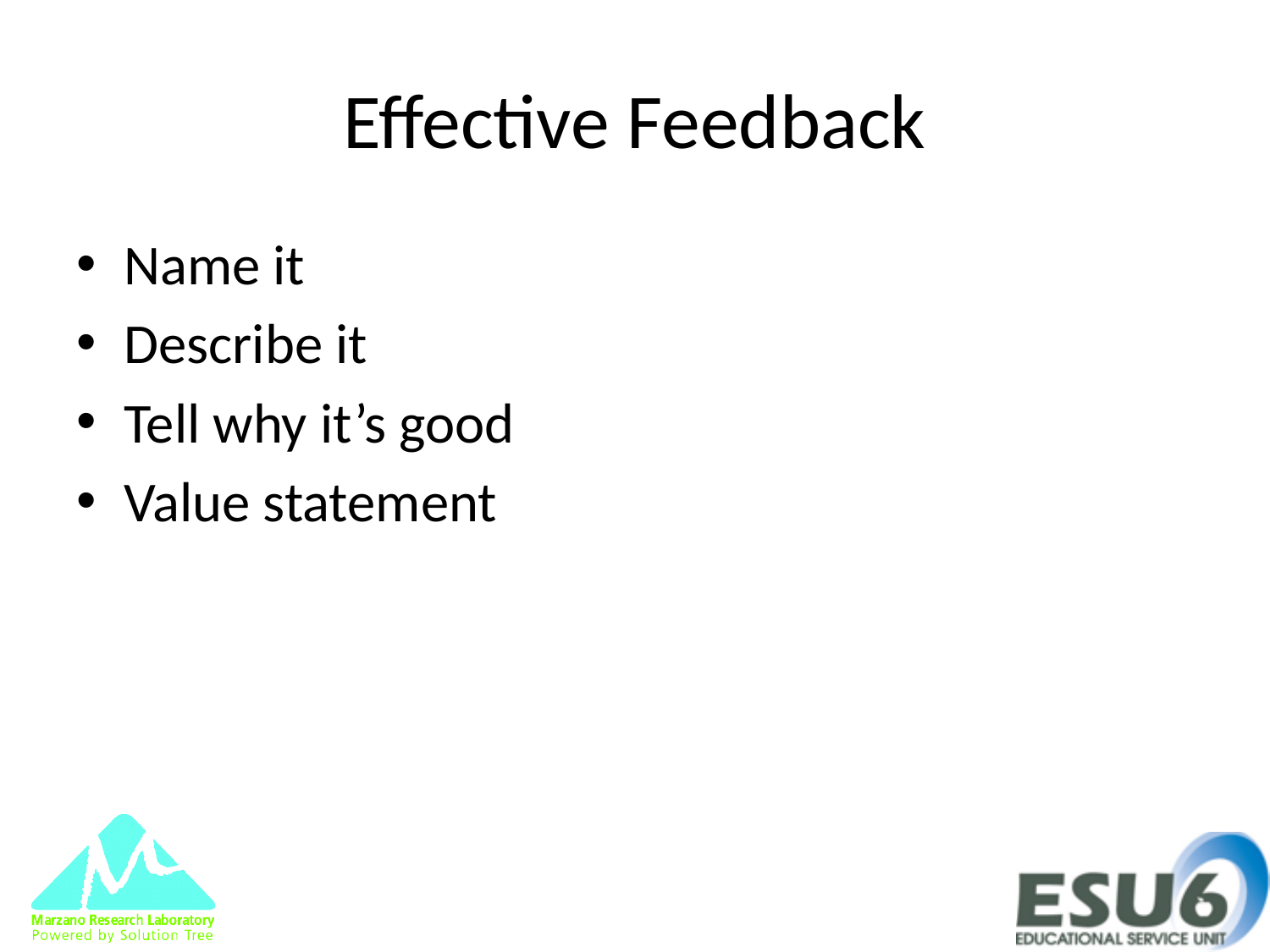

# Effective Feedback
Name it
Describe it
Tell why it’s good
Value statement